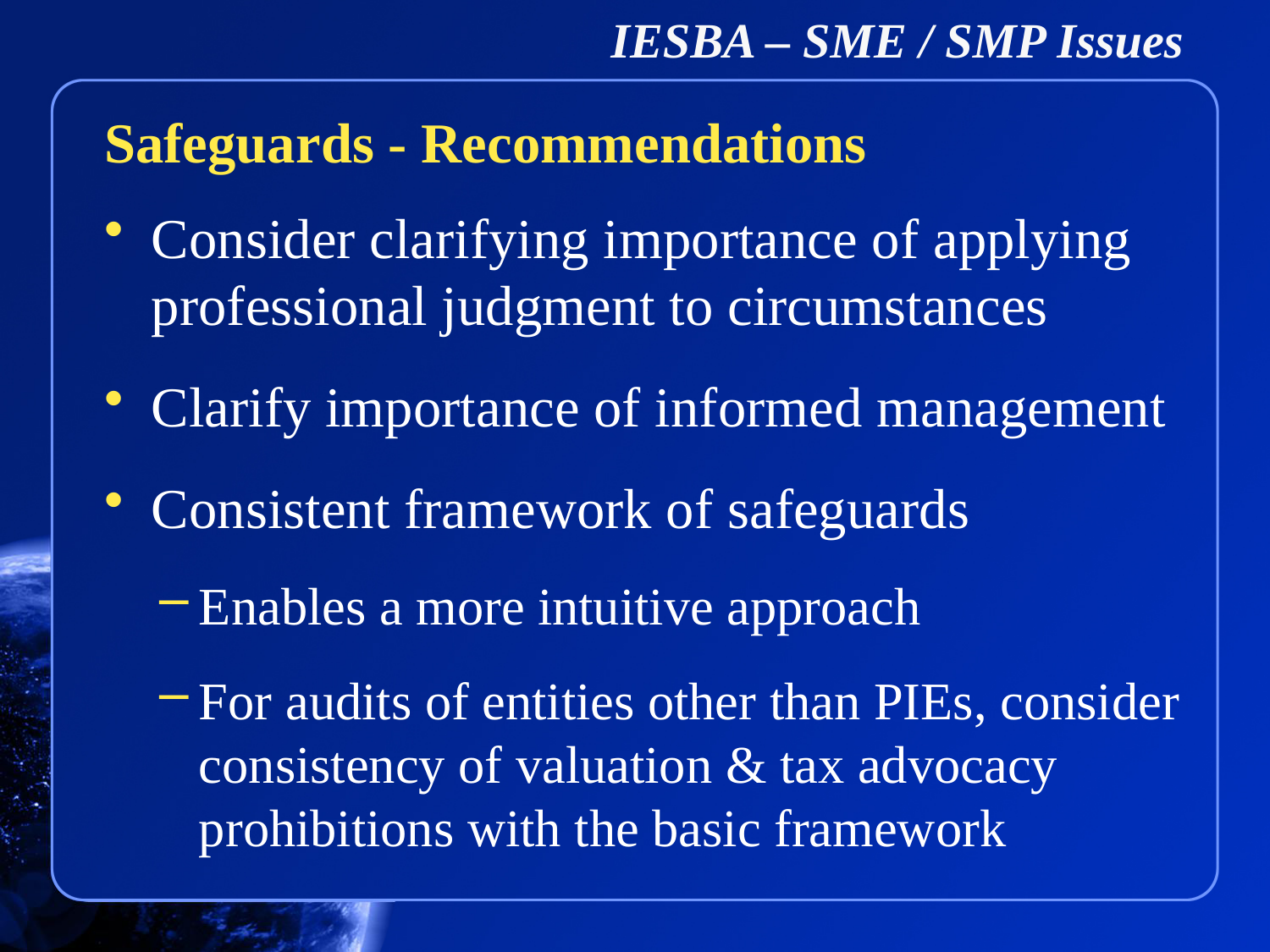

# IESBA – SME / SMP Issues
Safeguards - Recommendations
Consider clarifying importance of applying professional judgment to circumstances
Clarify importance of informed management
Consistent framework of safeguards
Enables a more intuitive approach
For audits of entities other than PIEs, consider consistency of valuation & tax advocacy prohibitions with the basic framework